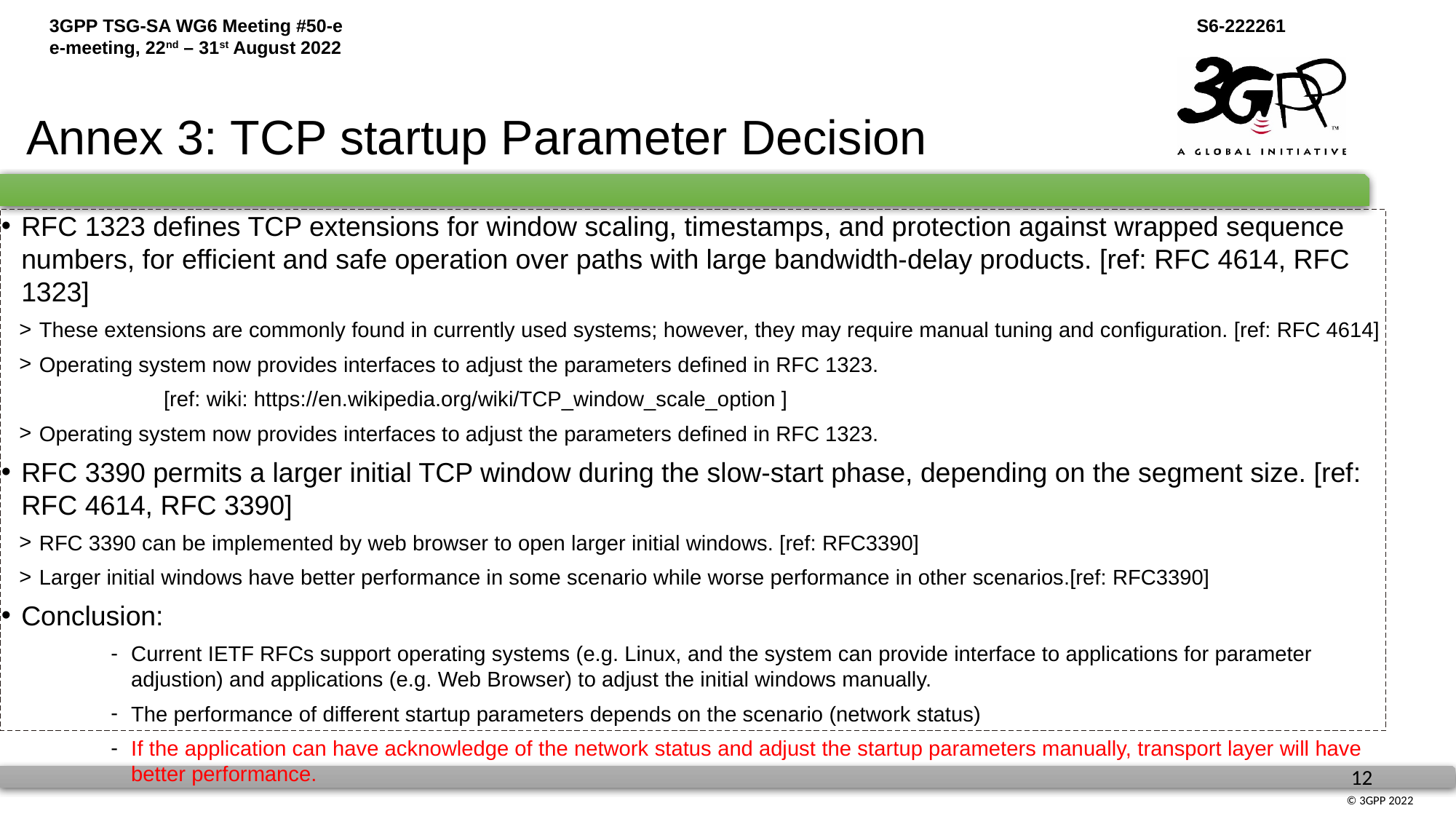

Annex 3: TCP startup Parameter Decision
RFC 1323 defines TCP extensions for window scaling, timestamps, and protection against wrapped sequence numbers, for efficient and safe operation over paths with large bandwidth-delay products. [ref: RFC 4614, RFC 1323]
These extensions are commonly found in currently used systems; however, they may require manual tuning and configuration. [ref: RFC 4614]
Operating system now provides interfaces to adjust the parameters defined in RFC 1323.
	[ref: wiki: https://en.wikipedia.org/wiki/TCP_window_scale_option ]
Operating system now provides interfaces to adjust the parameters defined in RFC 1323.
RFC 3390 permits a larger initial TCP window during the slow-start phase, depending on the segment size. [ref: RFC 4614, RFC 3390]
RFC 3390 can be implemented by web browser to open larger initial windows. [ref: RFC3390]
Larger initial windows have better performance in some scenario while worse performance in other scenarios.[ref: RFC3390]
Conclusion:
Current IETF RFCs support operating systems (e.g. Linux, and the system can provide interface to applications for parameter adjustion) and applications (e.g. Web Browser) to adjust the initial windows manually.
The performance of different startup parameters depends on the scenario (network status)
If the application can have acknowledge of the network status and adjust the startup parameters manually, transport layer will have better performance.